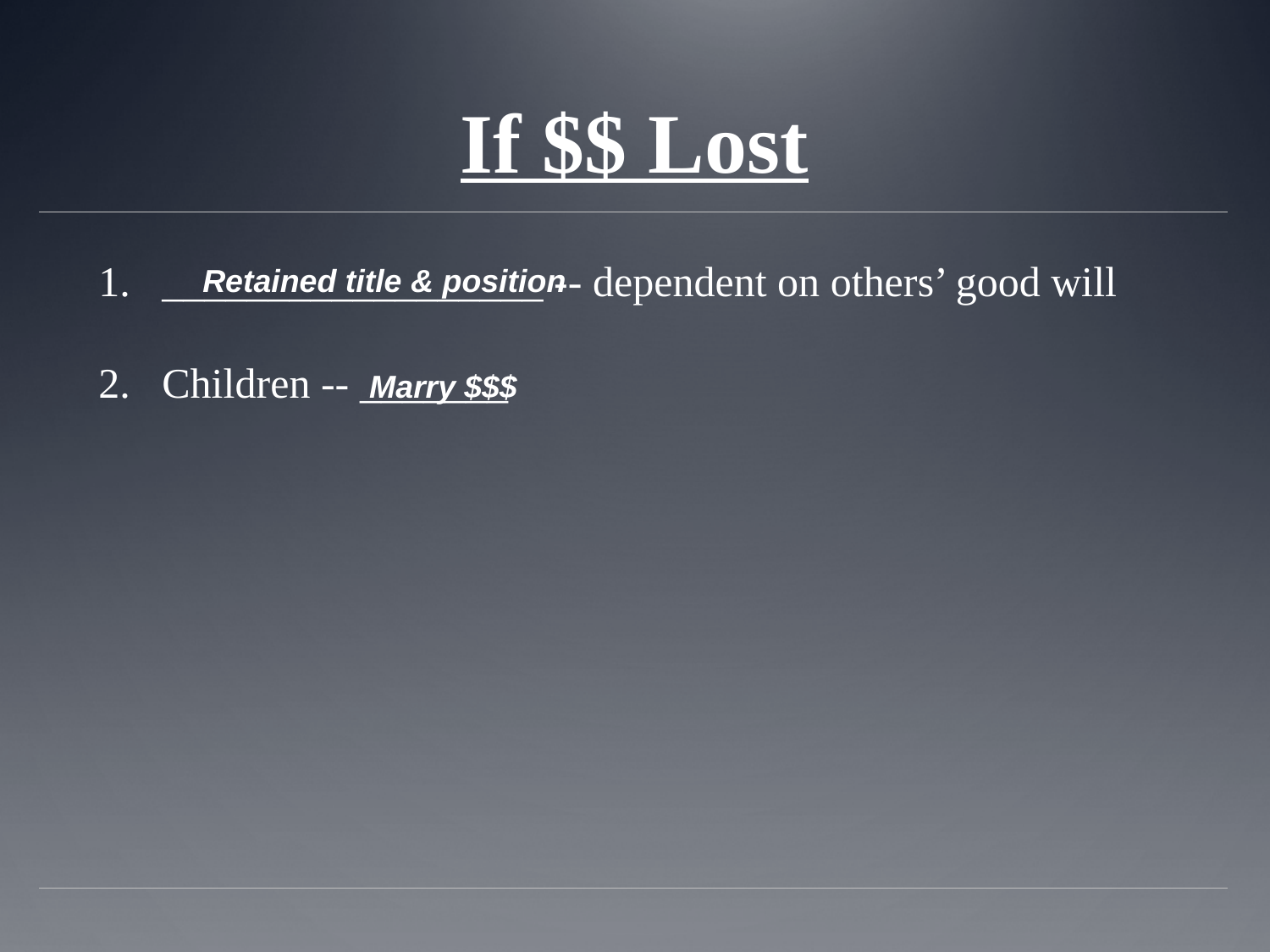

# If $$ Lost
   __________________ -- dependent on others’ good will

2.   Children -- _______

Retained title & position
Marry $$$